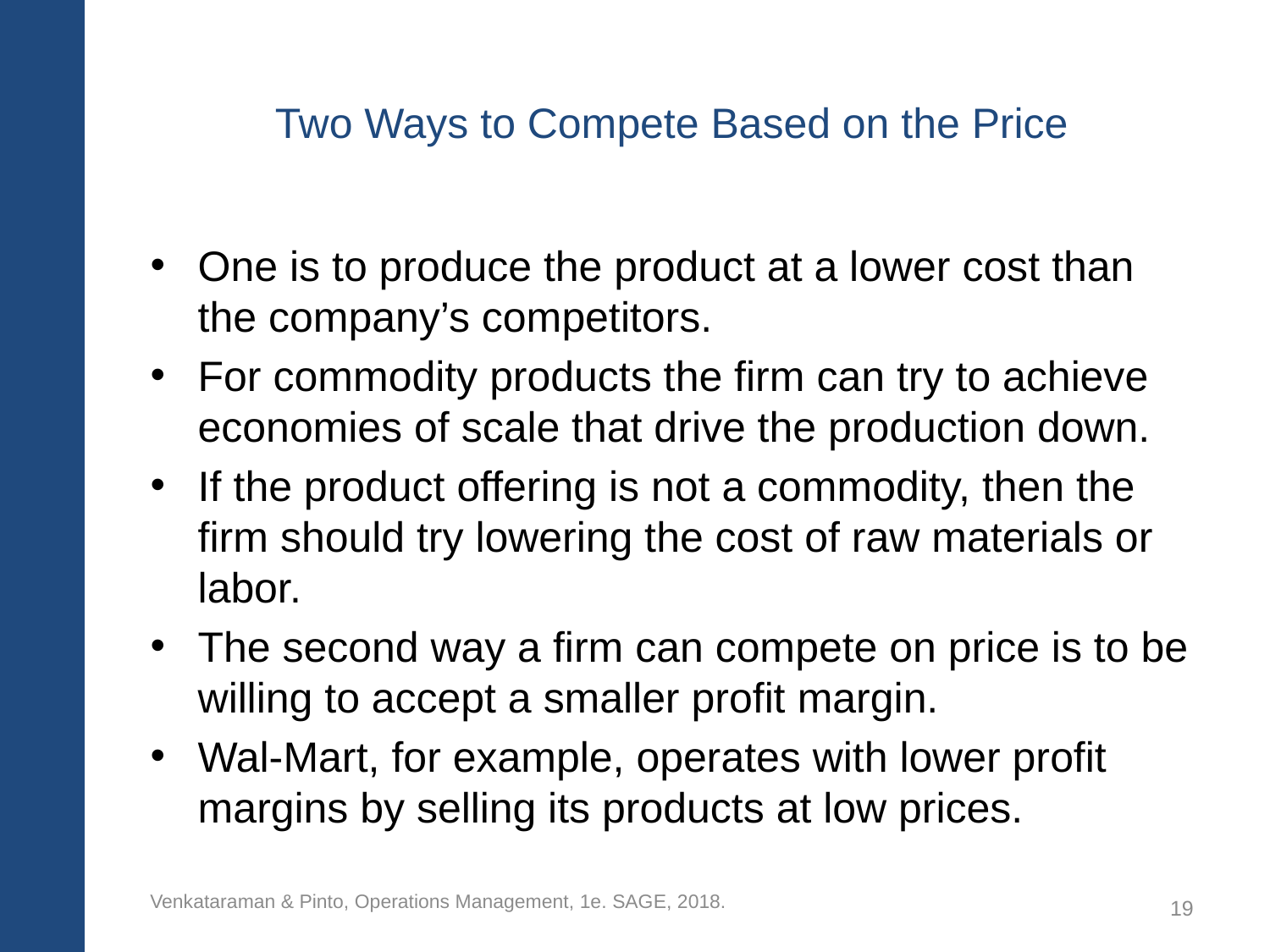

# Two Ways to Compete Based on the Price
One is to produce the product at a lower cost than the company’s competitors.
For commodity products the firm can try to achieve economies of scale that drive the production down.
If the product offering is not a commodity, then the firm should try lowering the cost of raw materials or labor.
The second way a firm can compete on price is to be willing to accept a smaller profit margin.
Wal-Mart, for example, operates with lower profit margins by selling its products at low prices.
Venkataraman & Pinto, Operations Management, 1e. SAGE, 2018.
19